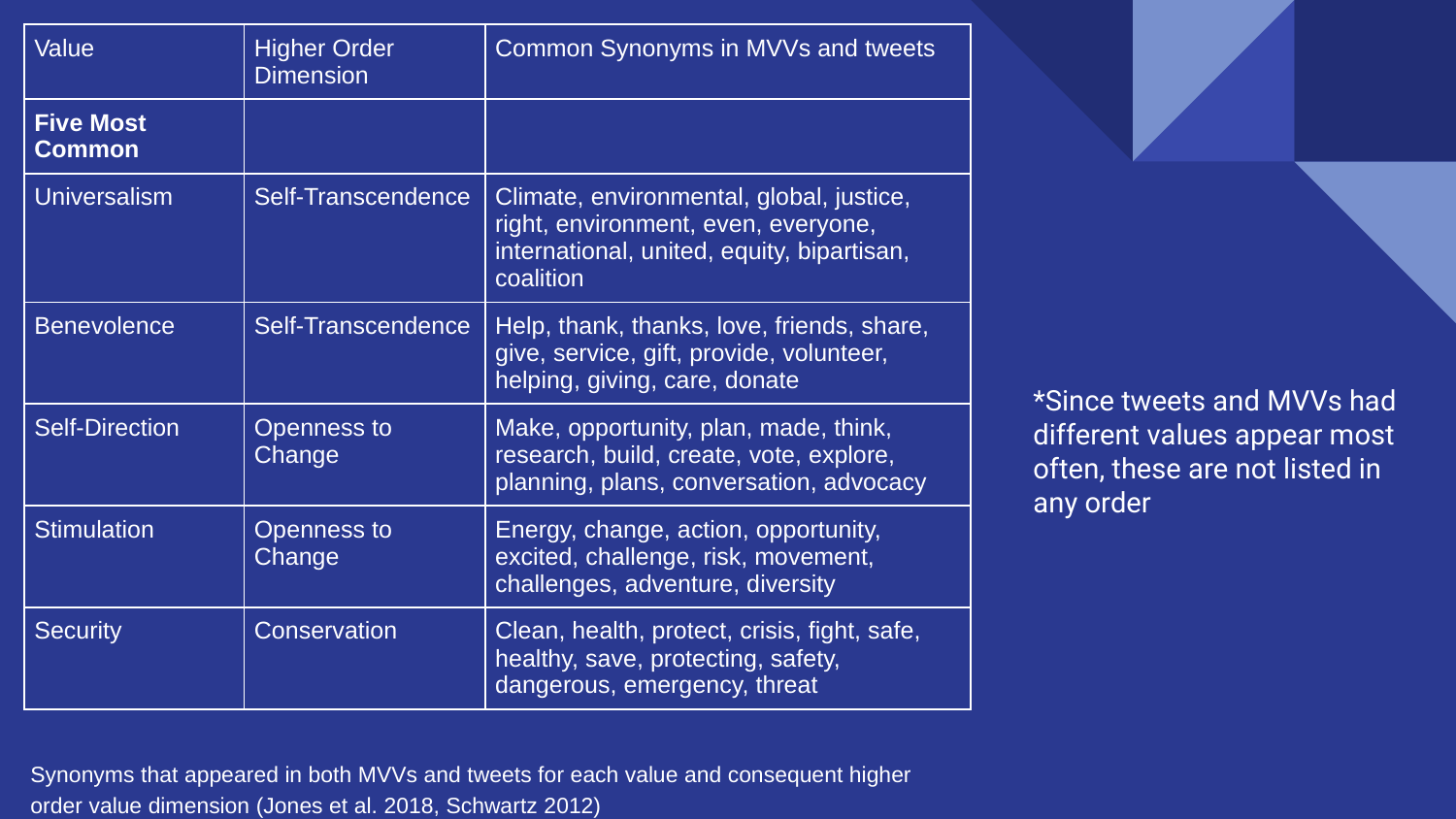

| Value | Higher Order Dimension | Common Synonyms in MVVs and tweets |
| --- | --- | --- |
| Five Most Common |  |  |
| Universalism | Self-Transcendence | Climate, environmental, global, justice, right, environment, even, everyone, international, united, equity, bipartisan, coalition |
| Benevolence | Self-Transcendence | Help, thank, thanks, love, friends, share, give, service, gift, provide, volunteer, helping, giving, care, donate |
| Self-Direction | Openness to Change | Make, opportunity, plan, made, think, research, build, create, vote, explore, planning, plans, conversation, advocacy |
| Stimulation | Openness to Change | Energy, change, action, opportunity, excited, challenge, risk, movement, challenges, adventure, diversity |
| Security | Conservation | Clean, health, protect, crisis, fight, safe, healthy, save, protecting, safety, dangerous, emergency, threat |
*Since tweets and MVVs had different values appear most often, these are not listed in any order
Synonyms that appeared in both MVVs and tweets for each value and consequent higher order value dimension (Jones et al. 2018, Schwartz 2012)